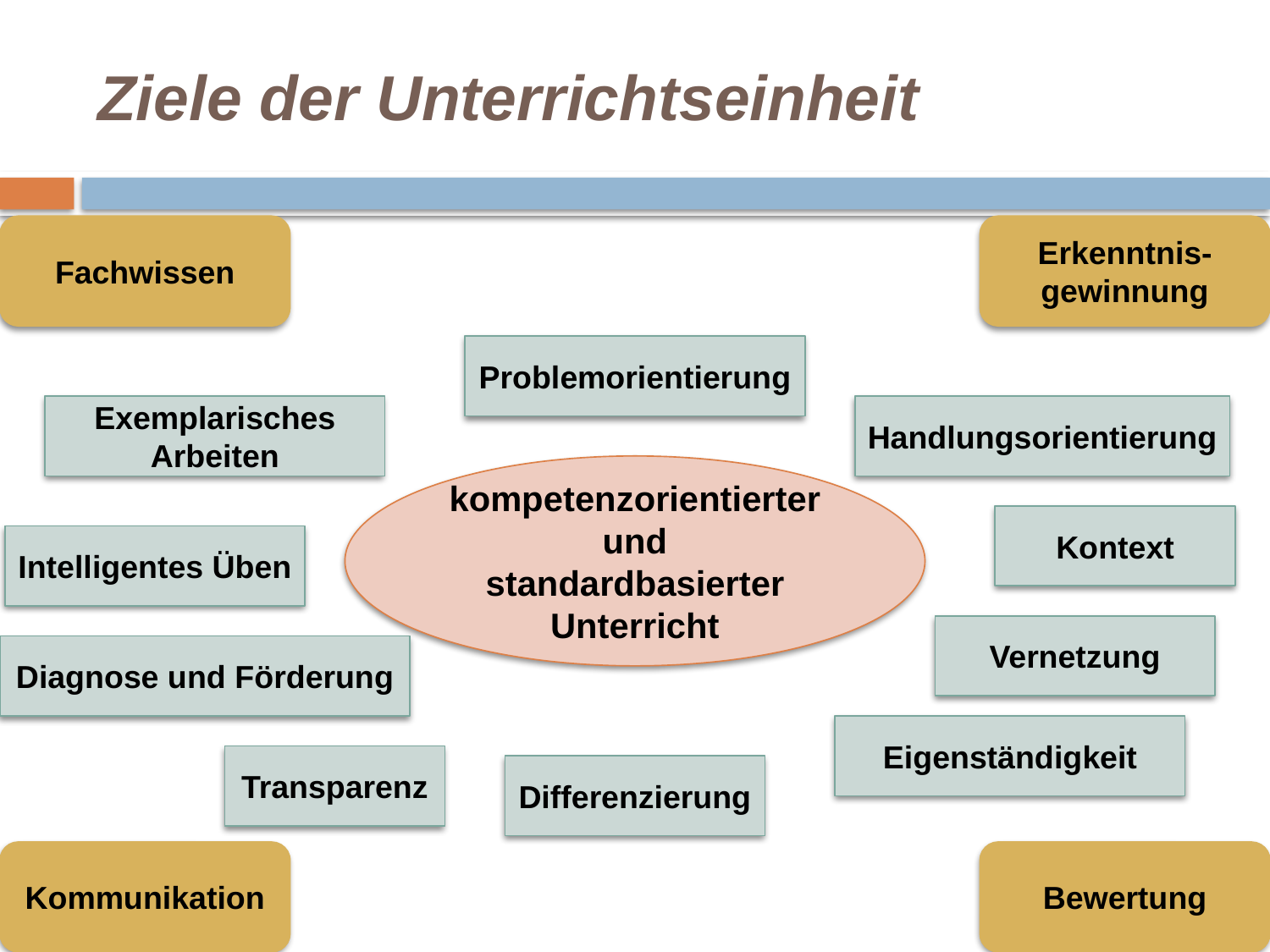

# Ziele der Unterrichtseinheit
Fachwissen
Erkenntnis-gewinnung
Problemorientierung
Exemplarisches Arbeiten
Handlungsorientierung
kompetenzorientierter und
standardbasierter Unterricht
Kontext
Intelligentes Üben
Vernetzung
Diagnose und Förderung
Eigenständigkeit
Transparenz
Differenzierung
Kommunikation
Bewertung